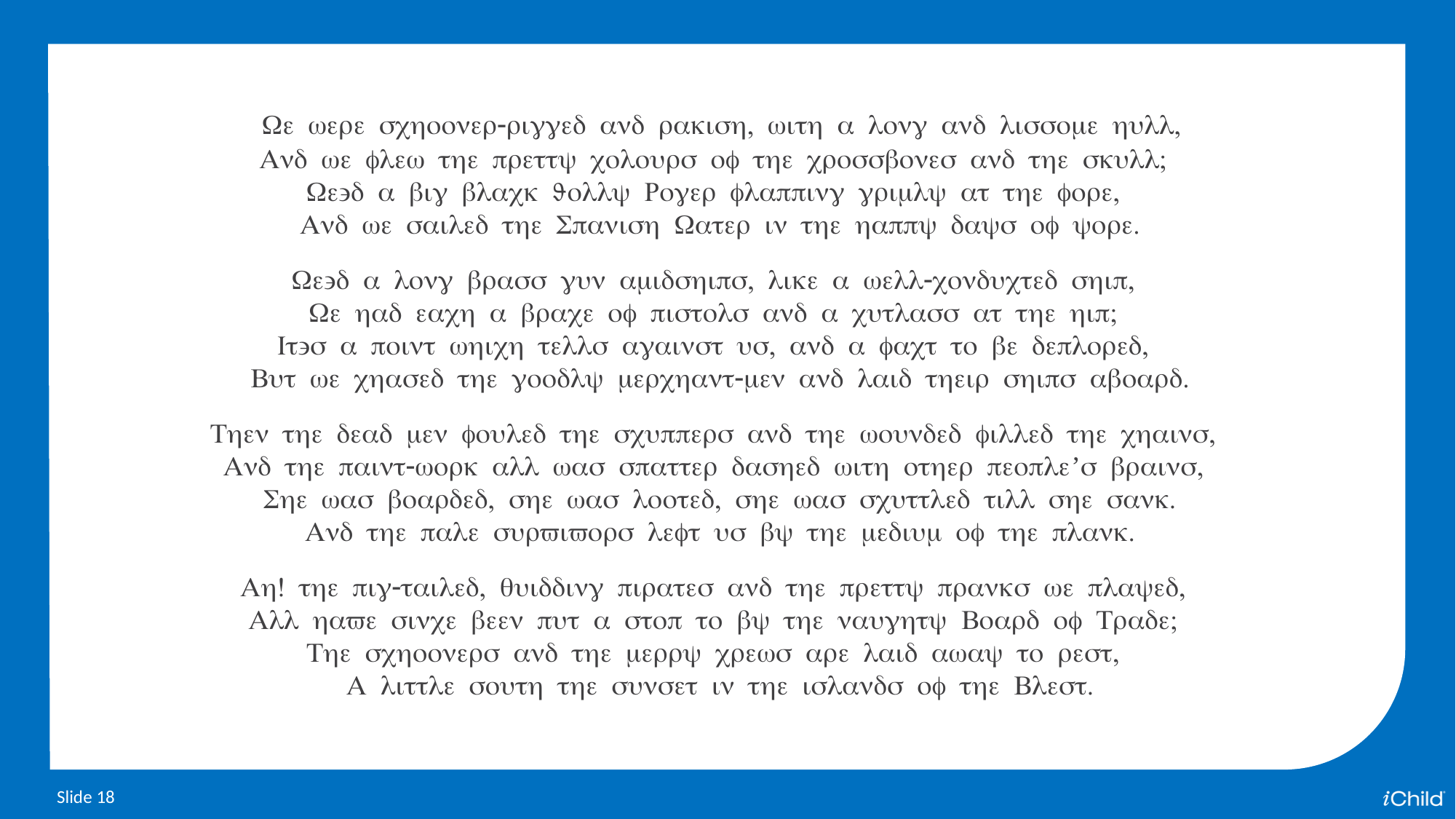

Ωε ωερε σχηοονερ−ριγγεδ ανδ ρακιση, ωιτη α λονγ ανδ λισσομε ηυλλ,
Ανδ ωε φλεω τηε πρεττψ χολουρσ οφ τηε χροσσβονεσ ανδ τηε σκυλλ;
Ωε∋δ α βιγ βλαχκ ϑολλψ Ρογερ φλαππινγ γριμλψ ατ τηε φορε,
Ανδ ωε σαιλεδ τηε Σπανιση Ωατερ ιν τηε ηαππψ δαψσ οφ ψορε.
Ωε∋δ α λονγ βρασσ γυν αμιδσηιπσ, λικε α ωελλ−χονδυχτεδ σηιπ,
Ωε ηαδ εαχη α βραχε οφ πιστολσ ανδ α χυτλασσ ατ τηε ηιπ;
Ιτ∋σ α ποιντ ωηιχη τελλσ αγαινστ υσ, ανδ α φαχτ το βε δεπλορεδ,
Βυτ ωε χηασεδ τηε γοοδλψ μερχηαντ−μεν ανδ λαιδ τηειρ σηιπσ αβοαρδ.
Τηεν τηε δεαδ μεν φουλεδ τηε σχυππερσ ανδ τηε ωουνδεδ φιλλεδ τηε χηαινσ,
Ανδ τηε παιντ−ωορκ αλλ ωασ σπαττερ δασηεδ ωιτη οτηερ πεοπλε’σ βραινσ,
Σηε ωασ βοαρδεδ, σηε ωασ λοοτεδ, σηε ωασ σχυττλεδ τιλλ σηε σανκ.
Ανδ τηε παλε συρϖιϖορσ λεφτ υσ βψ τηε μεδιυμ οφ τηε πλανκ.
Αη! τηε πιγ−ταιλεδ, θυιδδινγ πιρατεσ ανδ τηε πρεττψ πρανκσ ωε πλαψεδ,
Αλλ ηαϖε σινχε βεεν πυτ α στοπ το βψ τηε ναυγητψ Βοαρδ οφ Τραδε;
Τηε σχηοονερσ ανδ τηε μερρψ χρεωσ αρε λαιδ αωαψ το ρεστ,
Α λιττλε σουτη τηε συνσετ ιν τηε ισλανδσ οφ τηε Βλεστ.
Slide 18